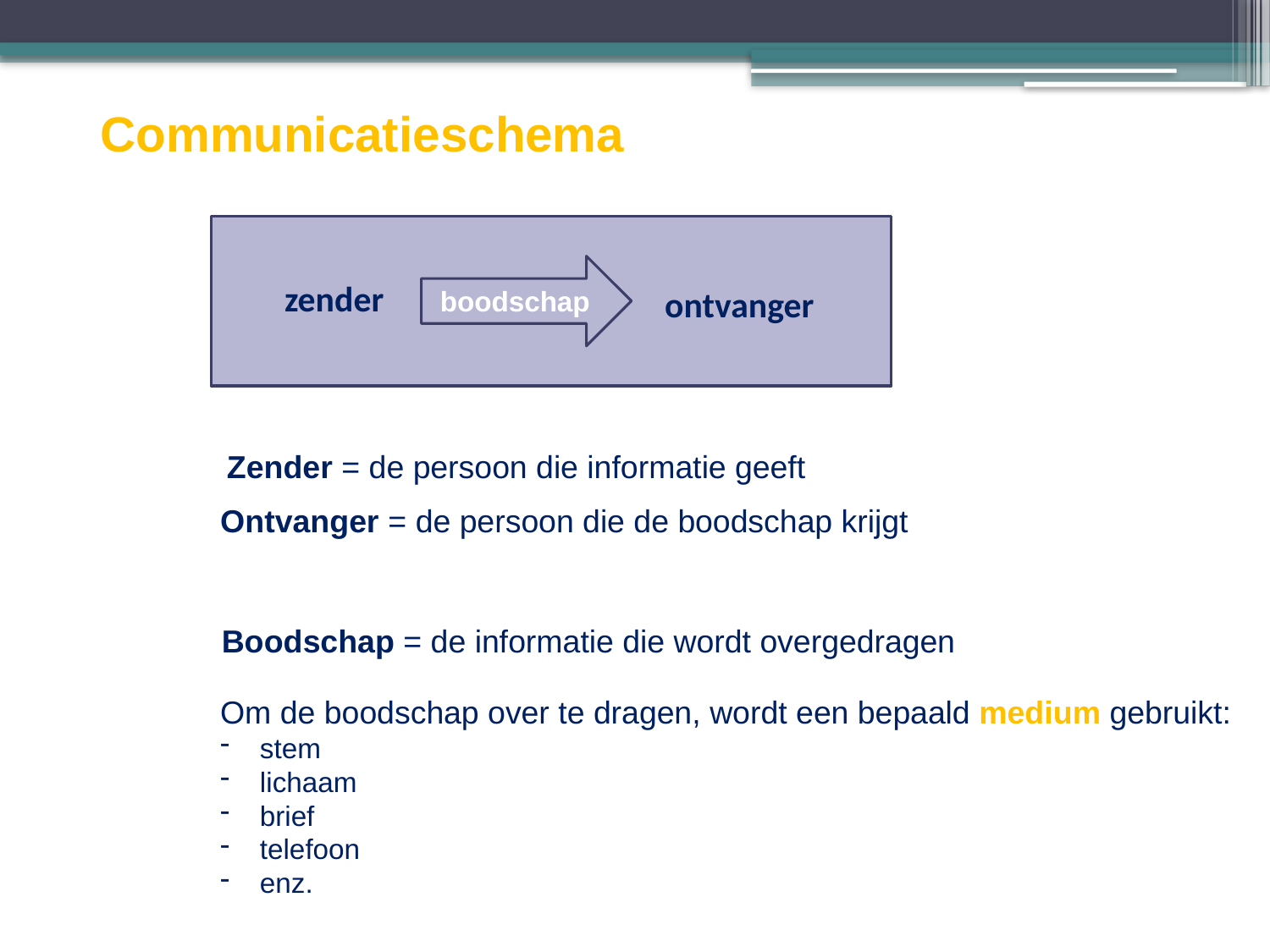

Communicatieschema

boodschap
zender
ontvanger
Zender = de persoon die informatie geeft
Ontvanger = de persoon die de boodschap krijgt
Boodschap = de informatie die wordt overgedragen
Om de boodschap over te dragen, wordt een bepaald medium gebruikt:
stem
lichaam
brief
telefoon
enz.